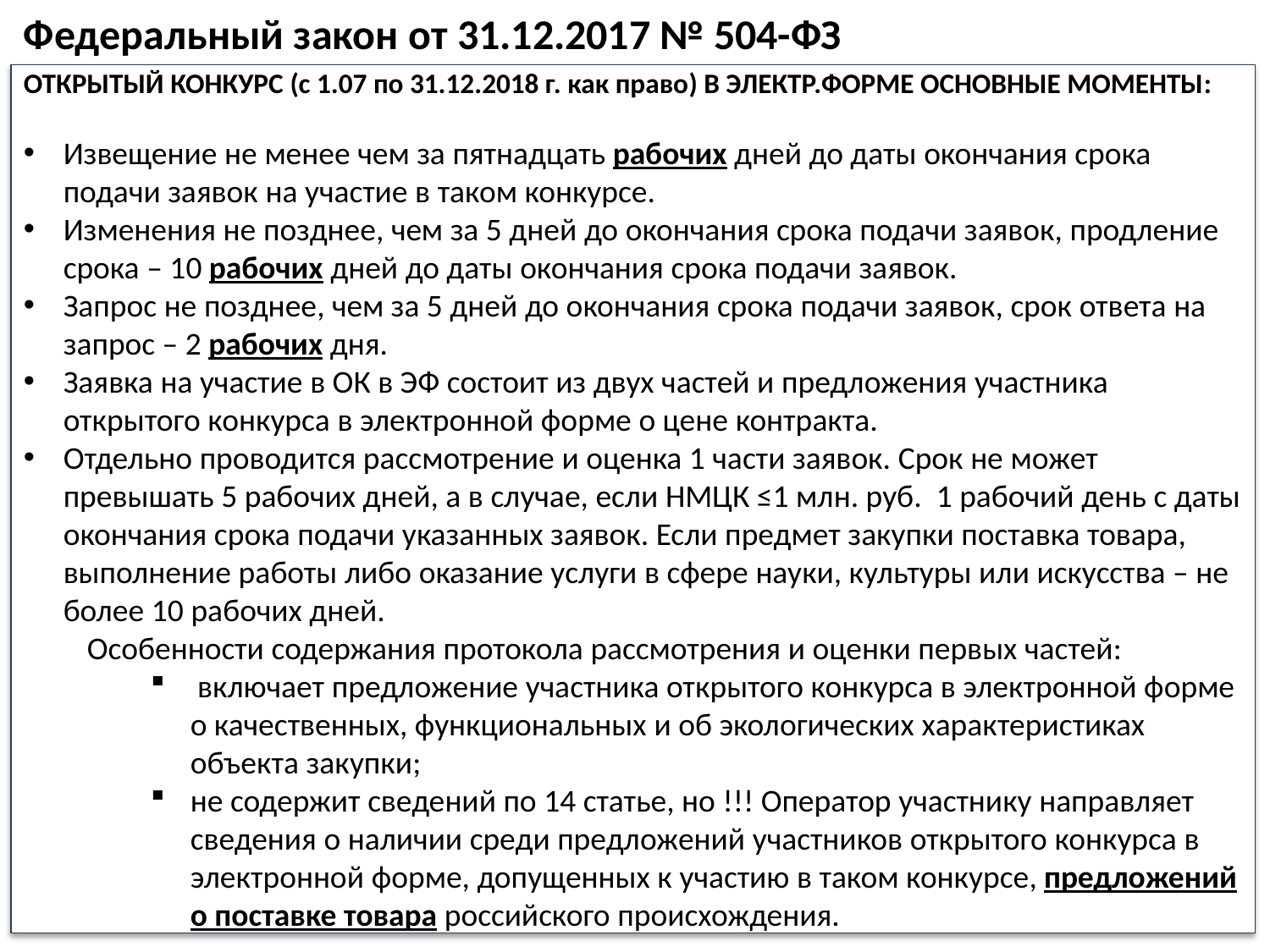

Федеральный закон от 31.12.2017 № 504-ФЗ
ОТКРЫТЫЙ КОНКУРС (c 1.07 по 31.12.2018 г. как право) В ЭЛЕКТР.ФОРМЕ ОСНОВНЫЕ МОМЕНТЫ:

Извещение не менее чем за пятнадцать рабочих дней до даты окончания срока подачи заявок на участие в таком конкурсе.
Изменения не позднее, чем за 5 дней до окончания срока подачи заявок, продление срока – 10 рабочих дней до даты окончания срока подачи заявок.
Запрос не позднее, чем за 5 дней до окончания срока подачи заявок, срок ответа на запрос – 2 рабочих дня.
Заявка на участие в ОК в ЭФ состоит из двух частей и предложения участника открытого конкурса в электронной форме о цене контракта.
Отдельно проводится рассмотрение и оценка 1 части заявок. Срок не может превышать 5 рабочих дней, а в случае, если НМЦК ≤1 млн. руб.  1 рабочий день с даты окончания срока подачи указанных заявок. Если предмет закупки поставка товара, выполнение работы либо оказание услуги в сфере науки, культуры или искусства – не более 10 рабочих дней.
Особенности содержания протокола рассмотрения и оценки первых частей:
 включает предложение участника открытого конкурса в электронной форме о качественных, функциональных и об экологических характеристиках объекта закупки;
не содержит сведений по 14 статье, но !!! Оператор участнику направляет сведения о наличии среди предложений участников открытого конкурса в электронной форме, допущенных к участию в таком конкурсе, предложений о поставке товара российского происхождения.
65